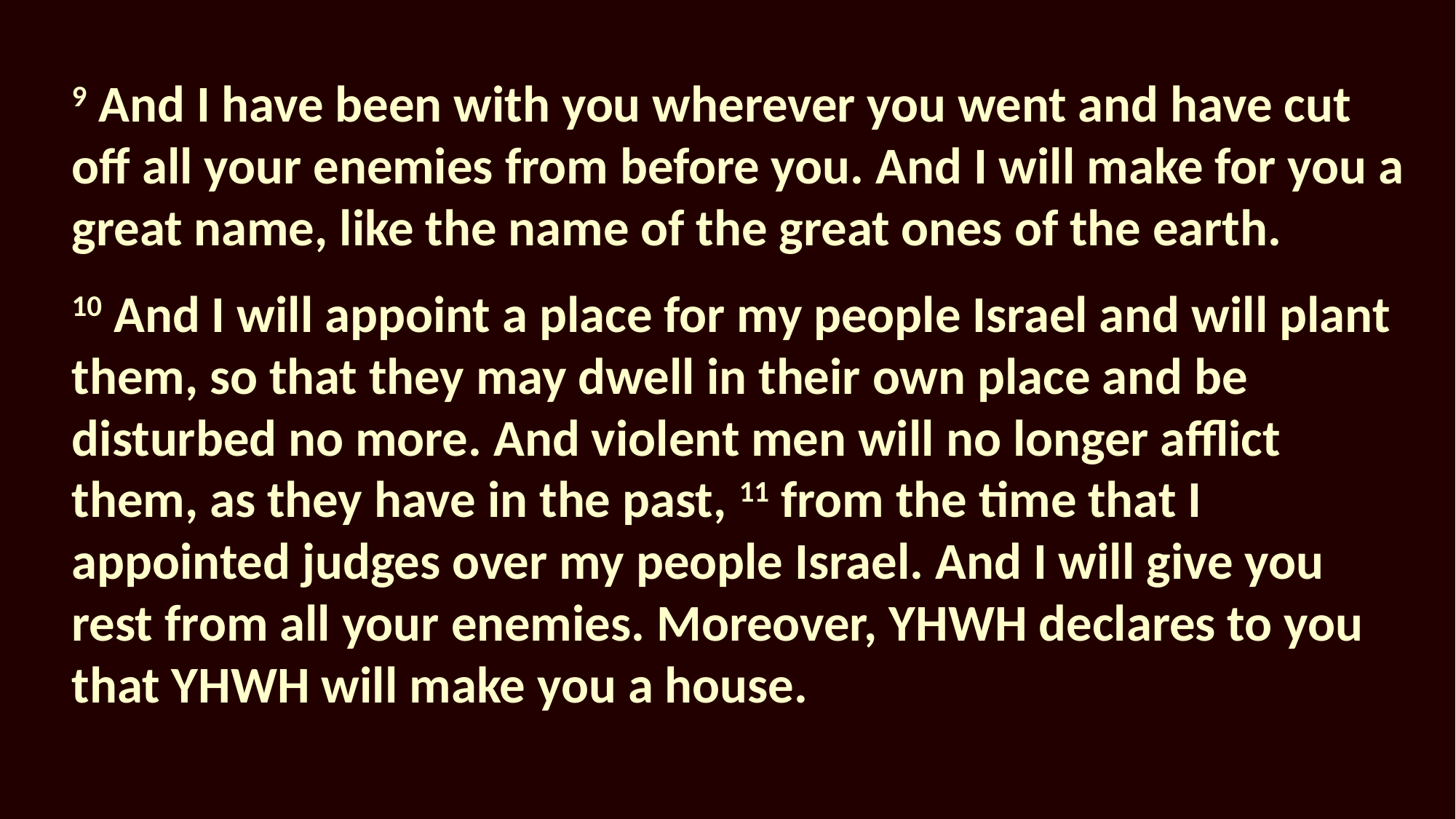

9 And I have been with you wherever you went and have cut off all your enemies from before you. And I will make for you a great name, like the name of the great ones of the earth.
10 And I will appoint a place for my people Israel and will plant them, so that they may dwell in their own place and be disturbed no more. And violent men will no longer afflict them, as they have in the past, 11 from the time that I appointed judges over my people Israel. And I will give you rest from all your enemies. Moreover, YHWH declares to you that YHWH will make you a house.